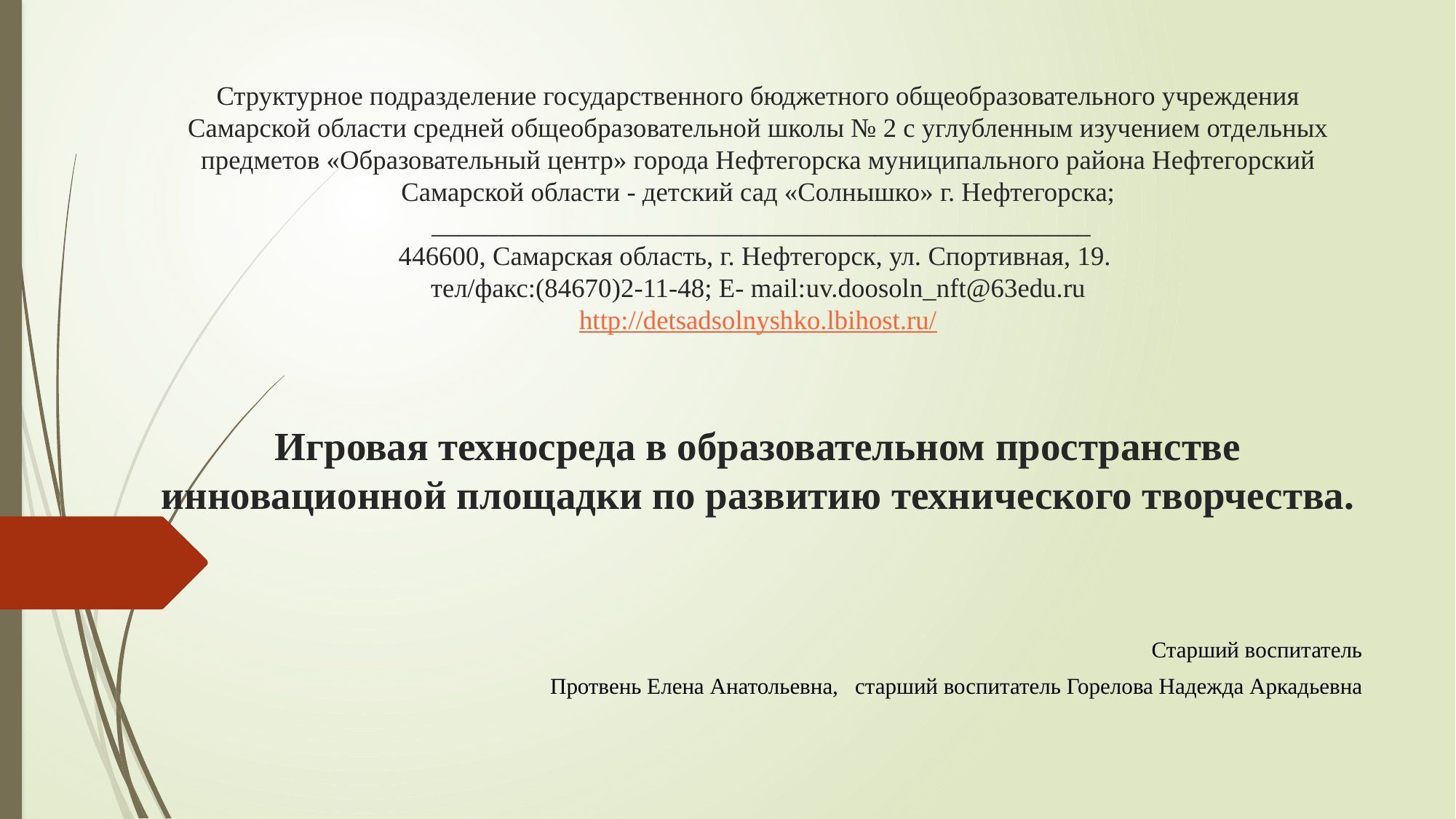

# Структурное подразделение государственного бюджетного общеобразовательного учреждения Самарской области средней общеобразовательной школы № 2 с углубленным изучением отдельных предметов «Образовательный центр» города Нефтегорска муниципального района Нефтегорский Самарской области - детский сад «Солнышко» г. Нефтегорска; _________________________________________________ 446600, Самарская область, г. Нефтегорск, ул. Спортивная, 19. тел/факс:(84670)2-11-48; E- mail:uv.doosoln_nft@63edu.ru http://detsadsolnyshko.lbihost.ru/ Игровая техносреда в образовательном пространстве инновационной площадки по развитию технического творчества.

Старший воспитатель
Протвень Елена Анатольевна,   старший воспитатель Горелова Надежда Аркадьевна